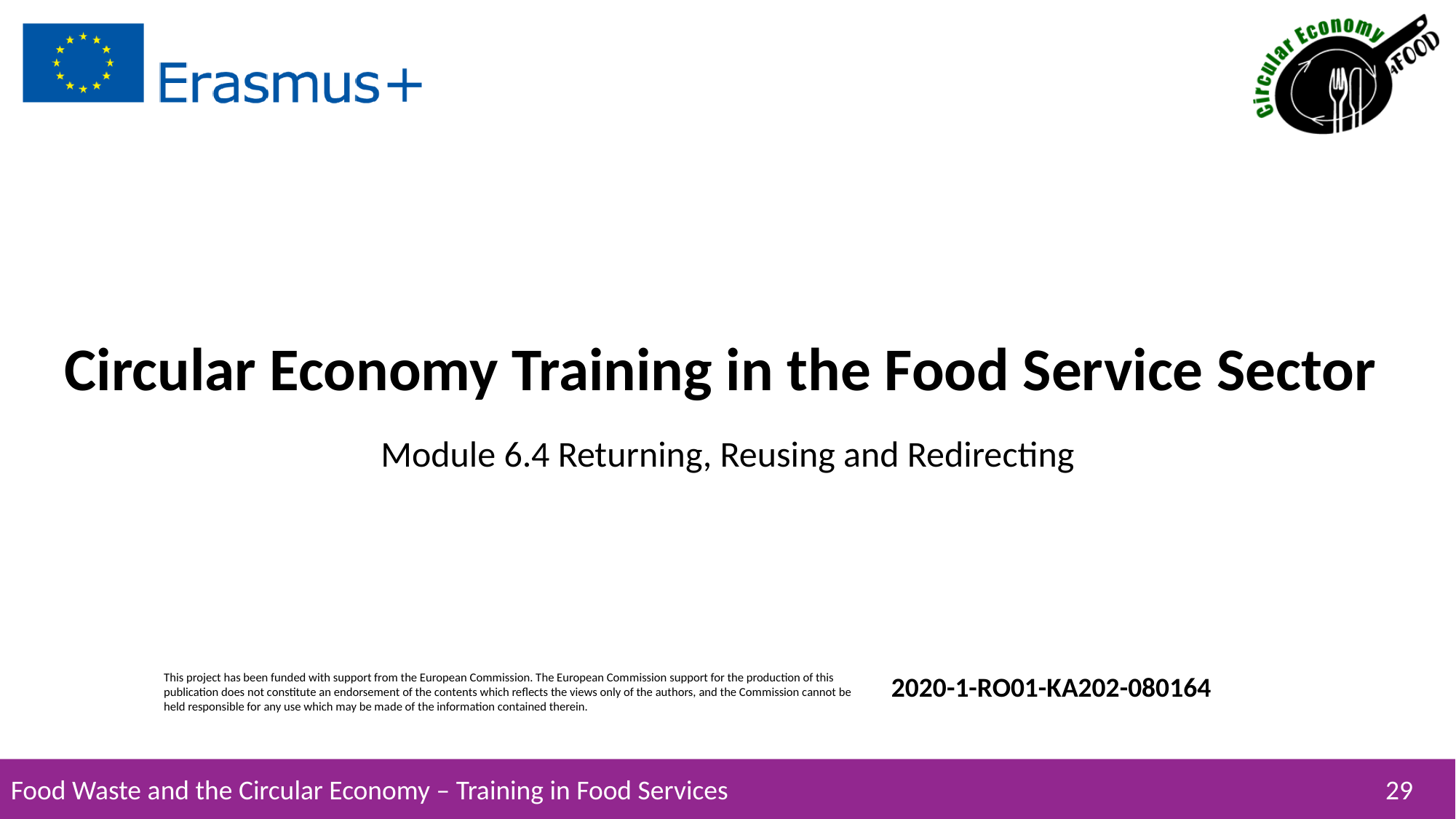

# Circular Economy Training in the Food Service Sector ​
Module 6.4 Returning, Reusing and Redirecting